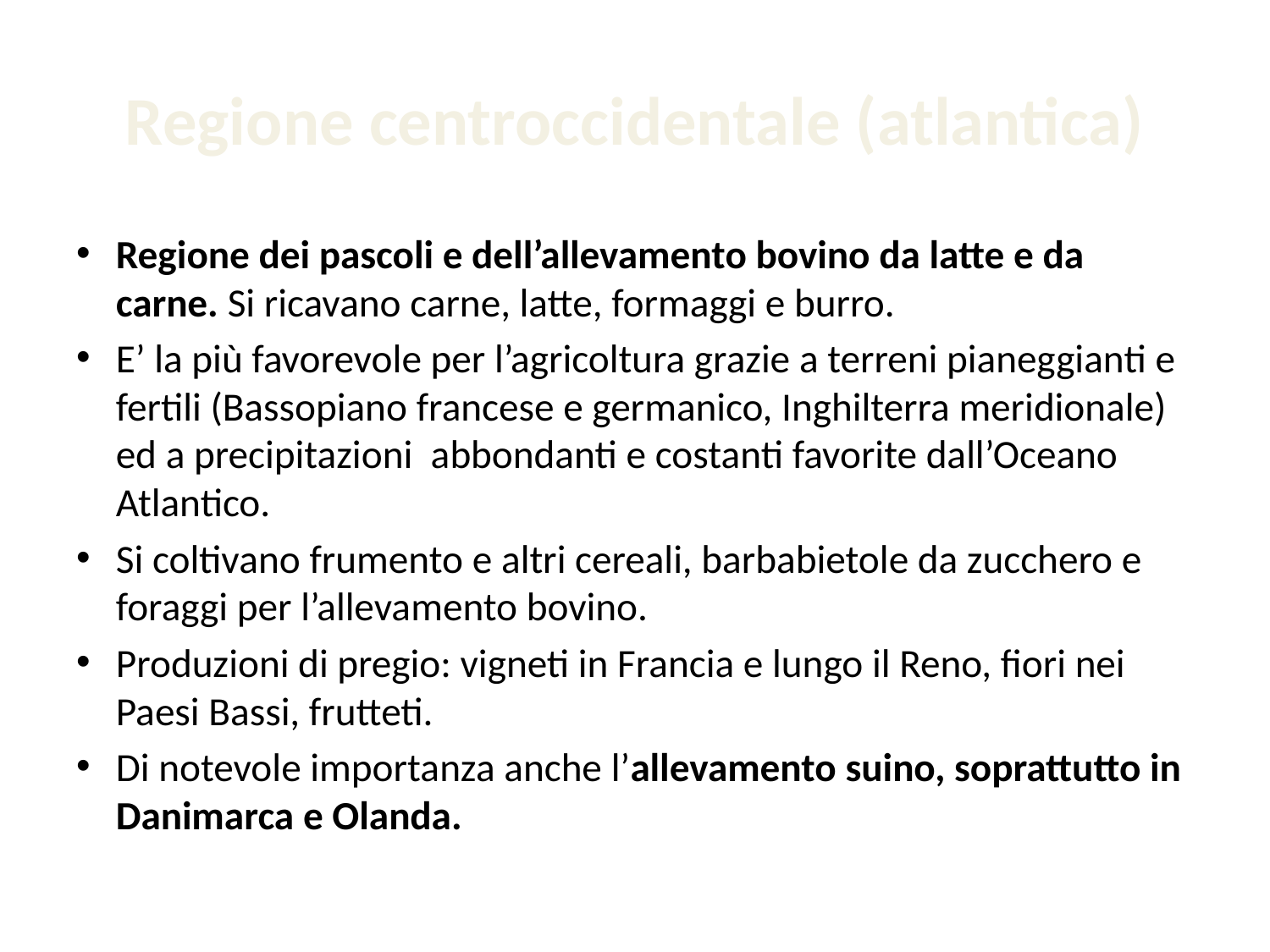

# Regione centroccidentale (atlantica)
Regione dei pascoli e dell’allevamento bovino da latte e da carne. Si ricavano carne, latte, formaggi e burro.
E’ la più favorevole per l’agricoltura grazie a terreni pianeggianti e fertili (Bassopiano francese e germanico, Inghilterra meridionale) ed a precipitazioni  abbondanti e costanti favorite dall’Oceano Atlantico.
Si coltivano frumento e altri cereali, barbabietole da zucchero e foraggi per l’allevamento bovino.
Produzioni di pregio: vigneti in Francia e lungo il Reno, fiori nei Paesi Bassi, frutteti.
Di notevole importanza anche l’allevamento suino, soprattutto in Danimarca e Olanda.